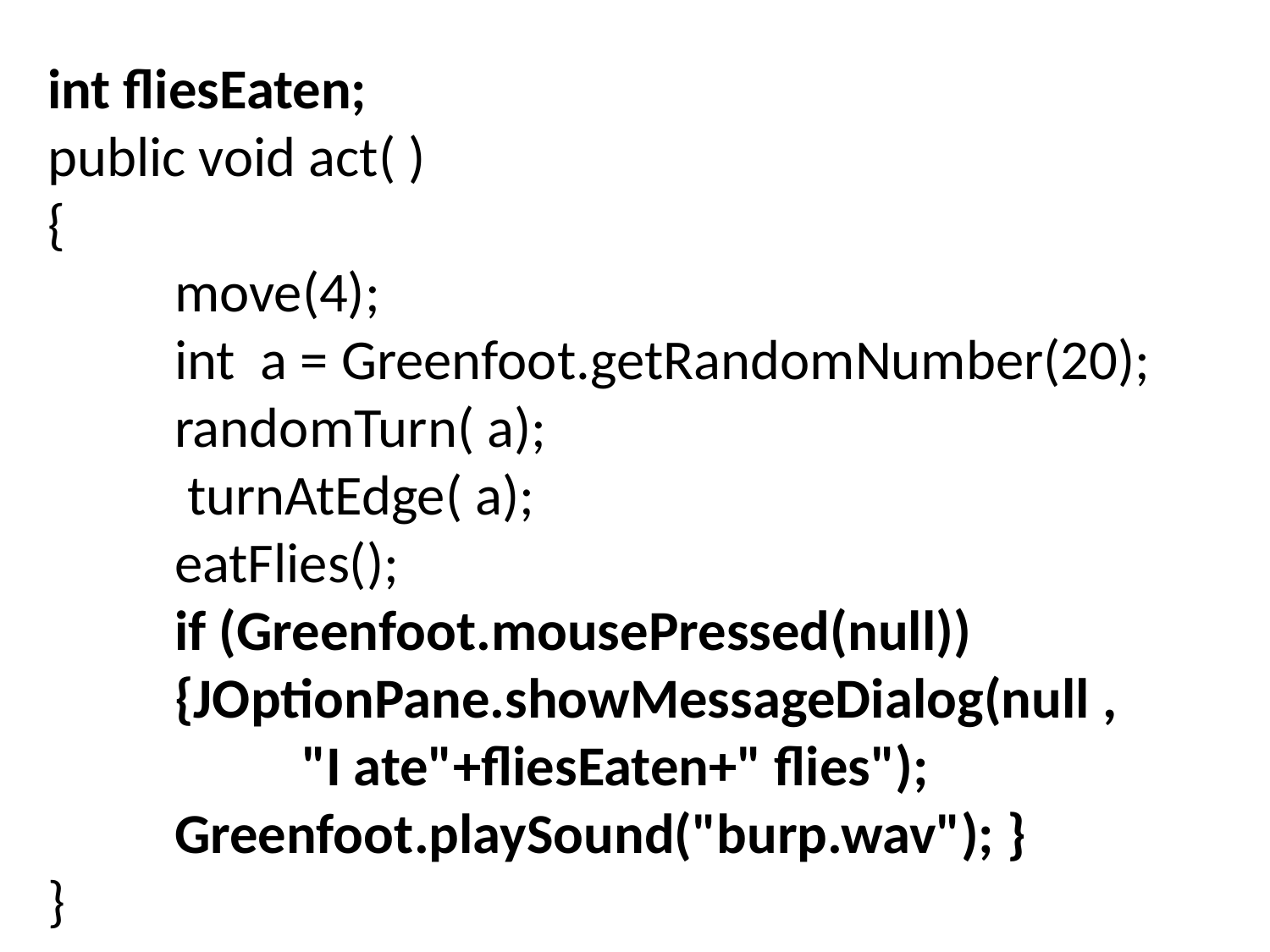

int fliesEaten;
public void act( )
{
	move(4);
	int  a = Greenfoot.getRandomNumber(20);
	randomTurn( a);
	 turnAtEdge( a);
	eatFlies();
      	if (Greenfoot.mousePressed(null))
      	{JOptionPane.showMessageDialog(null ,	 		"I ate"+fliesEaten+" flies");
       	Greenfoot.playSound("burp.wav"); }
}